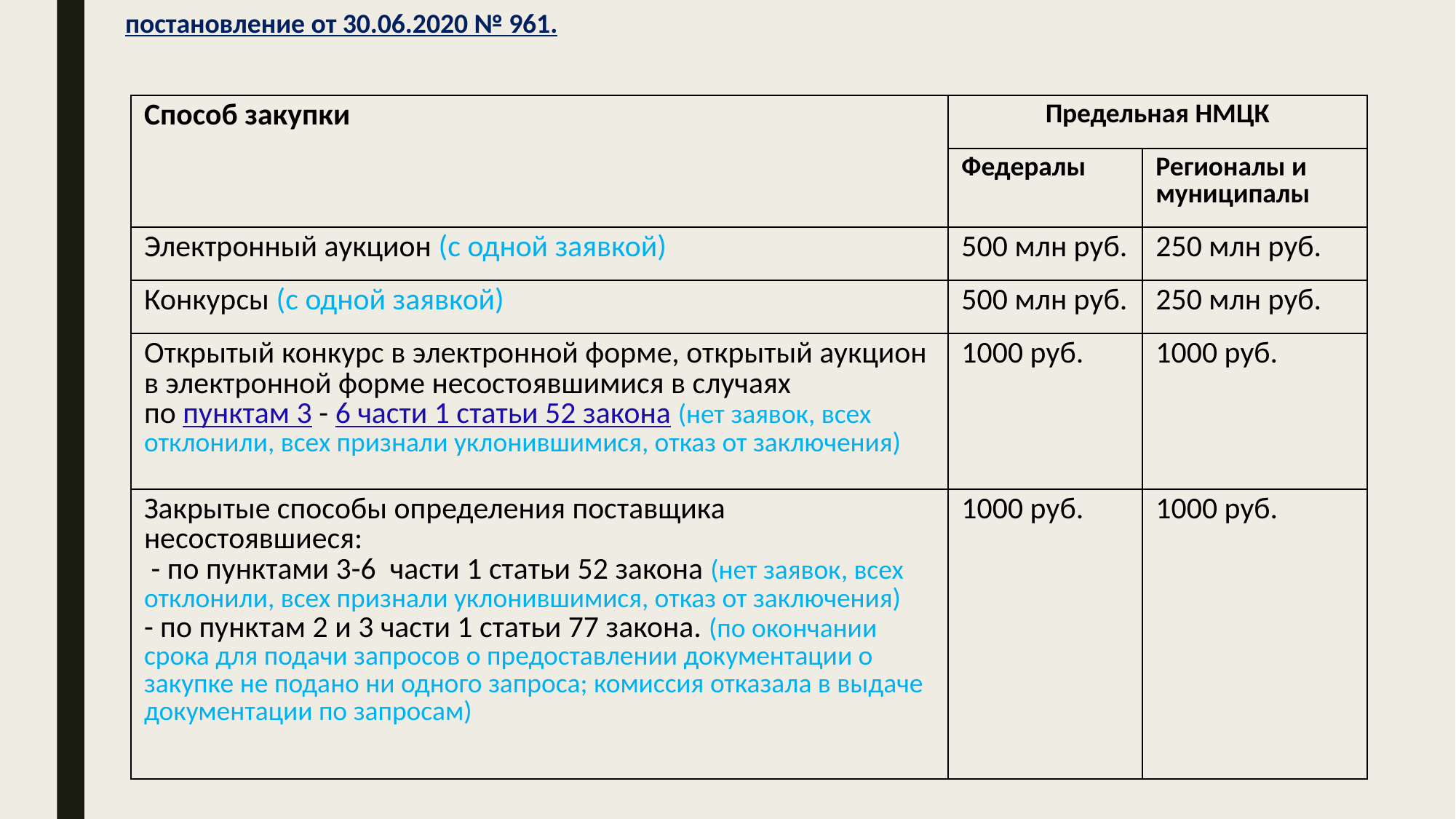

постановление от 30.06.2020 № 961.
| Способ закупки | Предельная НМЦК |  |
| --- | --- | --- |
|  | Федералы | Регионалы и муниципалы |
| Электронный аукцион (с одной заявкой) | 500 млн руб. | 250 млн руб. |
| Конкурсы (с одной заявкой) | 500 млн руб. | 250 млн руб. |
| Открытый конкурс в электронной форме, открытый аукцион в электронной форме несостоявшимися в случаях по пунктам 3 - 6 части 1 статьи 52 закона (нет заявок, всех отклонили, всех признали уклонившимися, отказ от заключения) | 1000 руб. | 1000 руб. |
| Закрытые способы определения поставщика несостоявшиеся: - по пунктами 3-6 части 1 статьи 52 закона (нет заявок, всех отклонили, всех признали уклонившимися, отказ от заключения) - по пунктам 2 и 3 части 1 статьи 77 закона. (по окончании срока для подачи запросов о предоставлении документации о закупке не подано ни одного запроса; комиссия отказала в выдаче документации по запросам) | 1000 руб. | 1000 руб. |